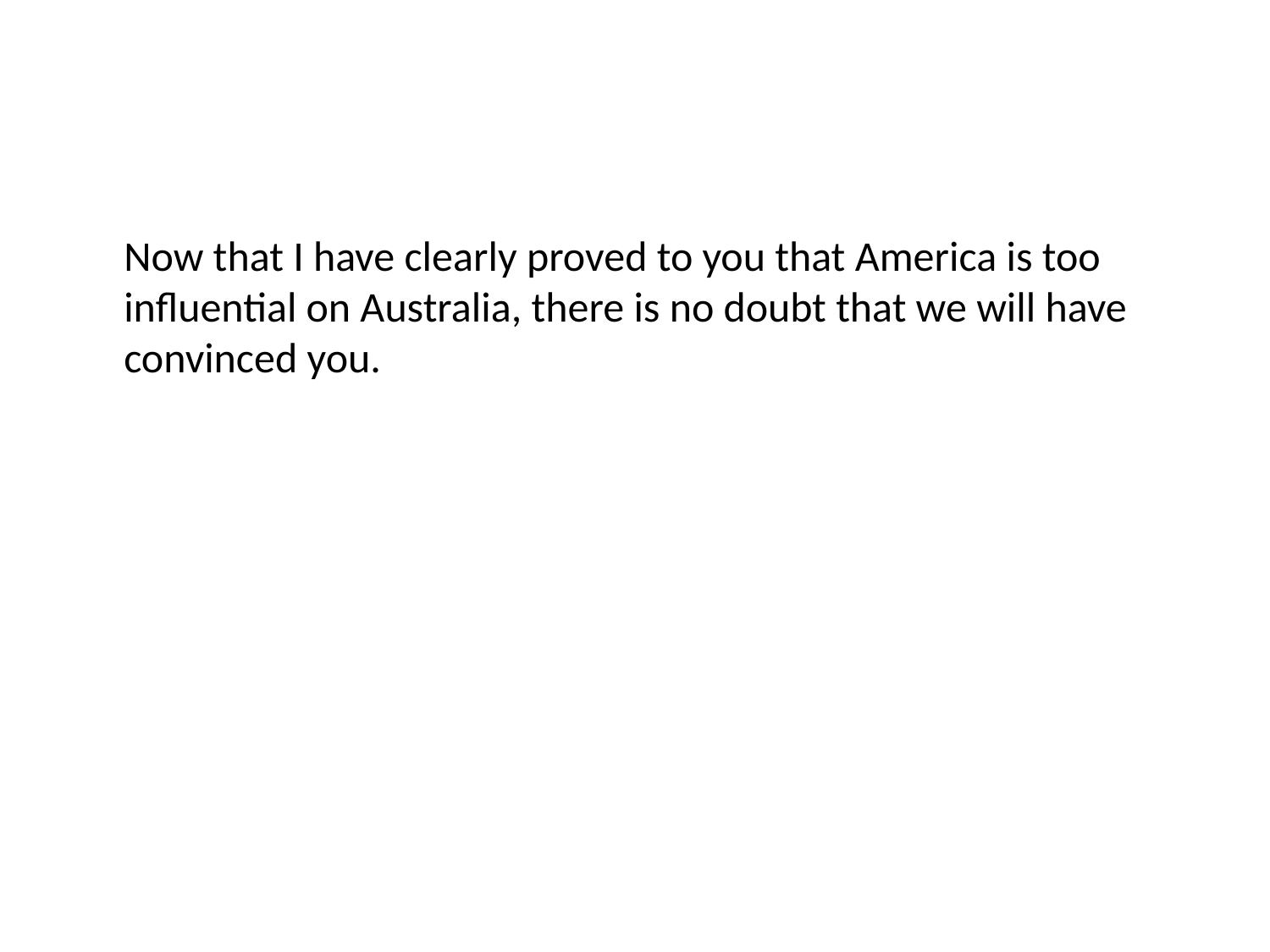

Now that I have clearly proved to you that America is too influential on Australia, there is no doubt that we will have convinced you.